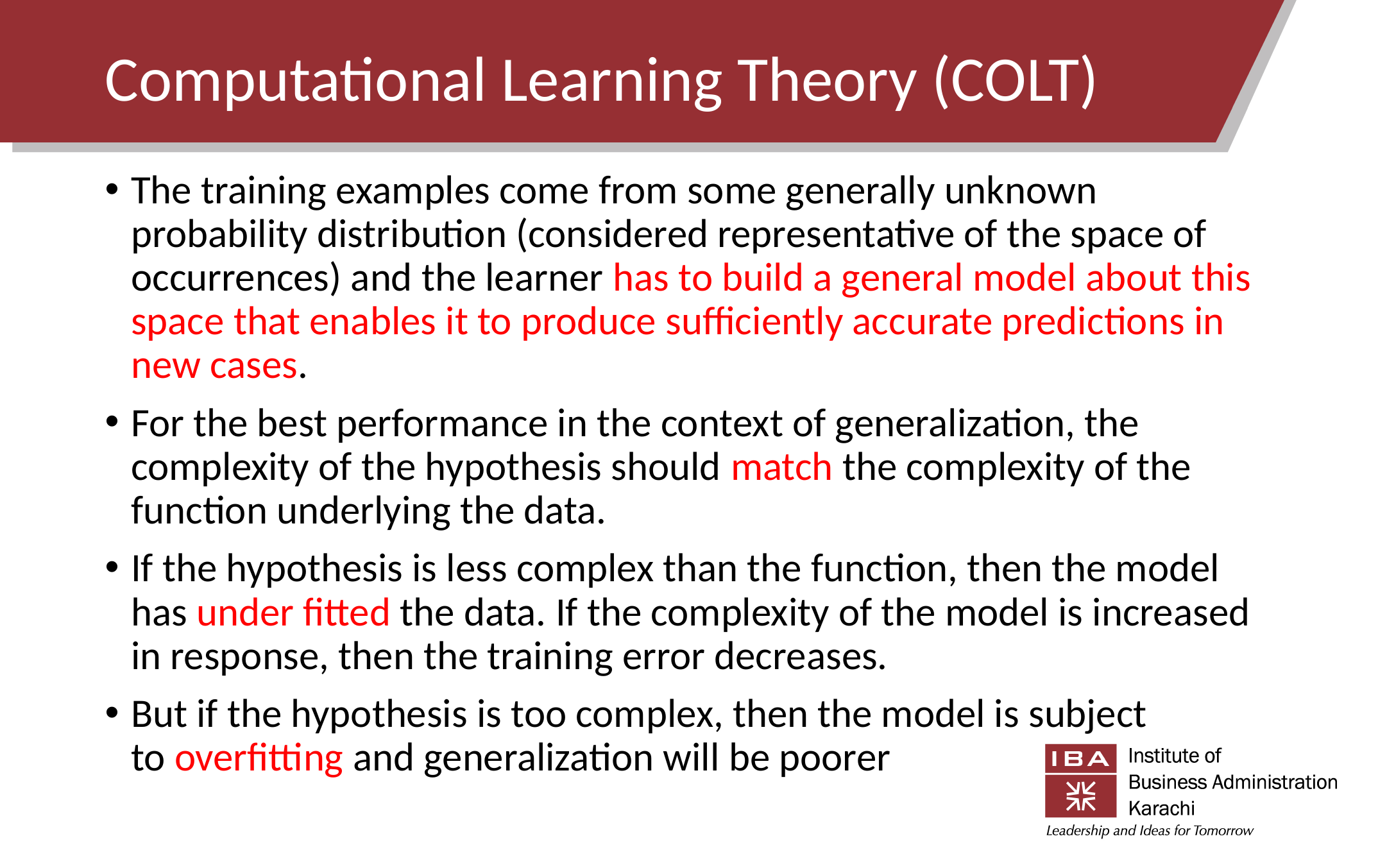

# Computational Learning Theory (COLT)
The training examples come from some generally unknown probability distribution (considered representative of the space of occurrences) and the learner has to build a general model about this space that enables it to produce sufficiently accurate predictions in new cases.
For the best performance in the context of generalization, the complexity of the hypothesis should match the complexity of the function underlying the data.
If the hypothesis is less complex than the function, then the model has under fitted the data. If the complexity of the model is increased in response, then the training error decreases.
But if the hypothesis is too complex, then the model is subject to overfitting and generalization will be poorer